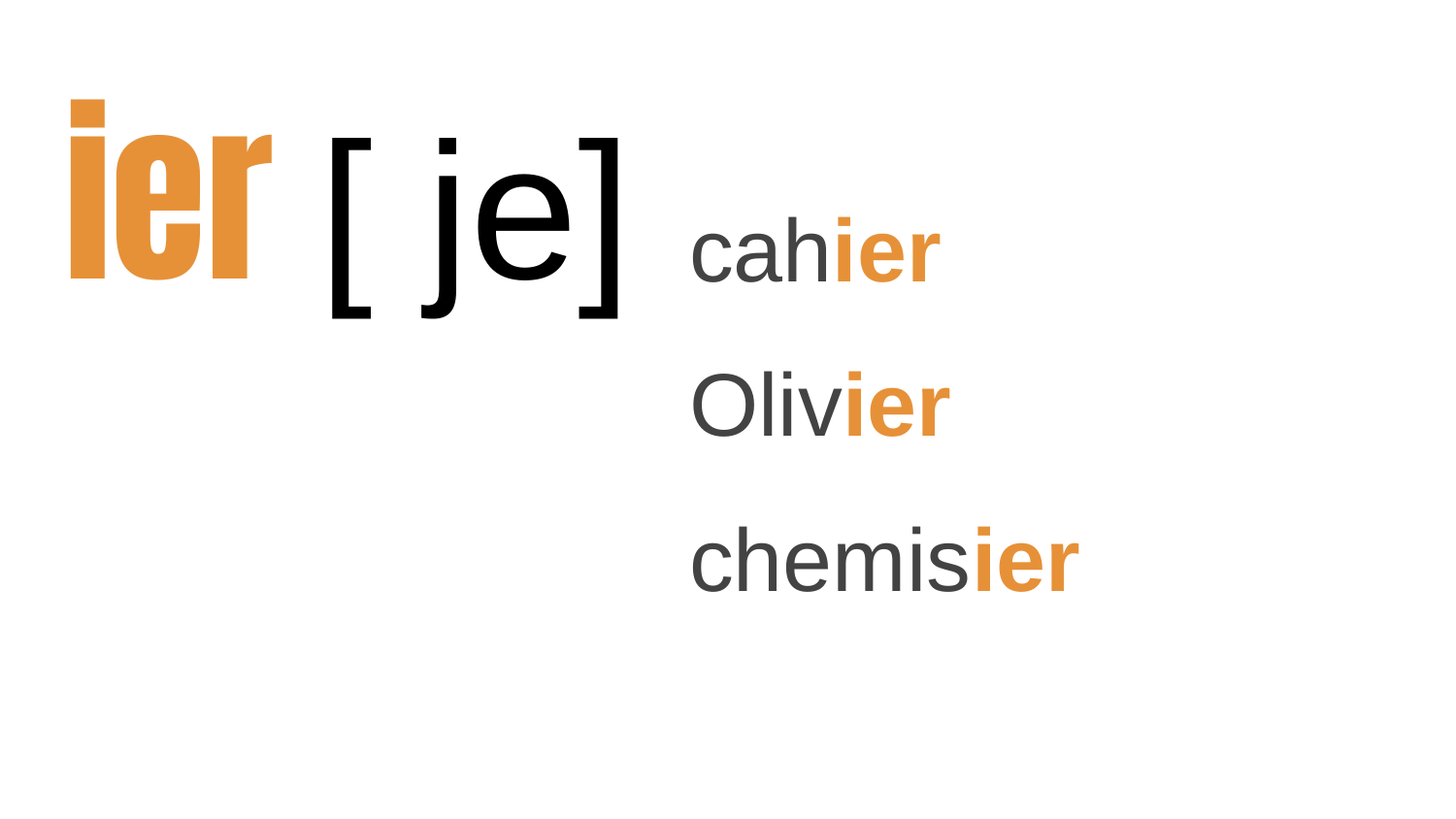

# ier [ je]
cahier
Olivier
chemisier